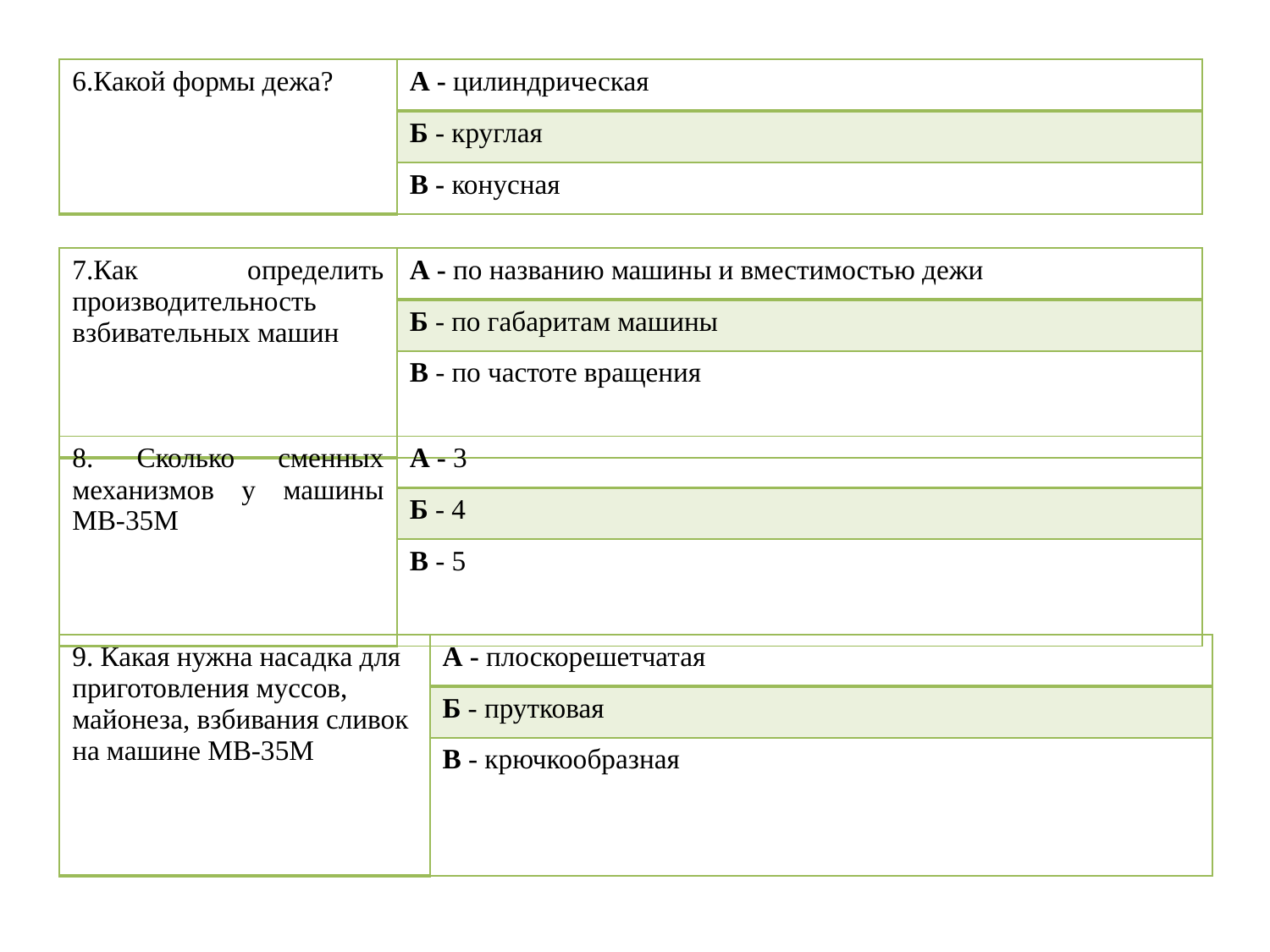

| 6.Какой формы дежа? | А - цилиндрическая |
| --- | --- |
|  | Б - круглая |
|  | В - конусная |
| 7.Как определить производительность взбивательных машин | А - по названию машины и вместимостью дежи |
| --- | --- |
|  | Б - по габаритам машины |
|  | В - по частоте вращения |
| 8. Сколько сменных механизмов у машины МВ-35М | А - 3 |
| --- | --- |
|  | Б - 4 |
|  | В - 5 |
| 9. Какая нужна насадка для приготовления муссов, майонеза, взбивания сливок на машине МВ-35М | А - плоскорешетчатая |
| --- | --- |
|  | Б - прутковая |
|  | В - крючкообразная |